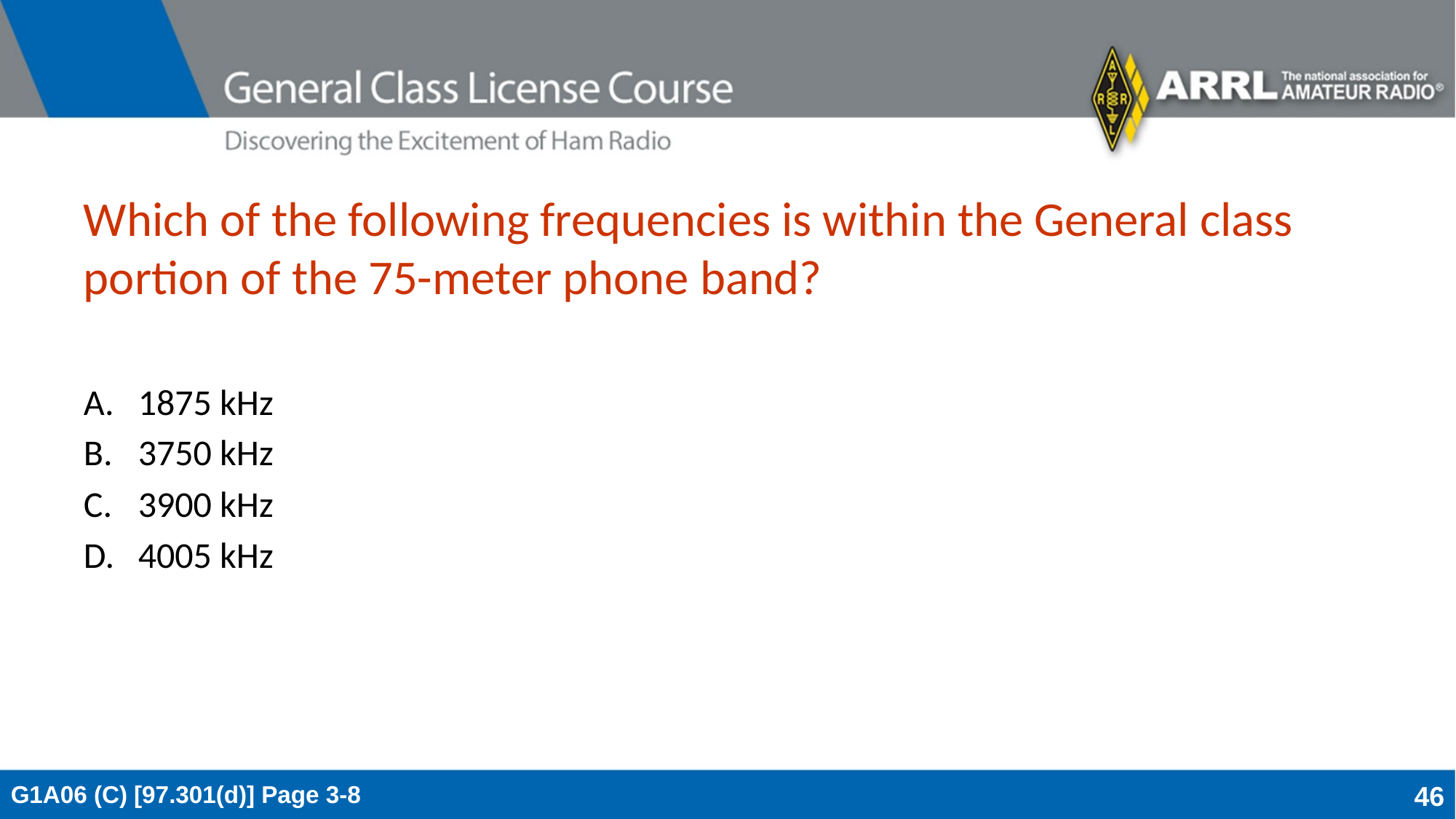

# Which of the following frequencies is within the General class portion of the 75-meter phone band?
1875 kHz
3750 kHz
3900 kHz
4005 kHz
G1A06 (C) [97.301(d)] Page 3-8
46